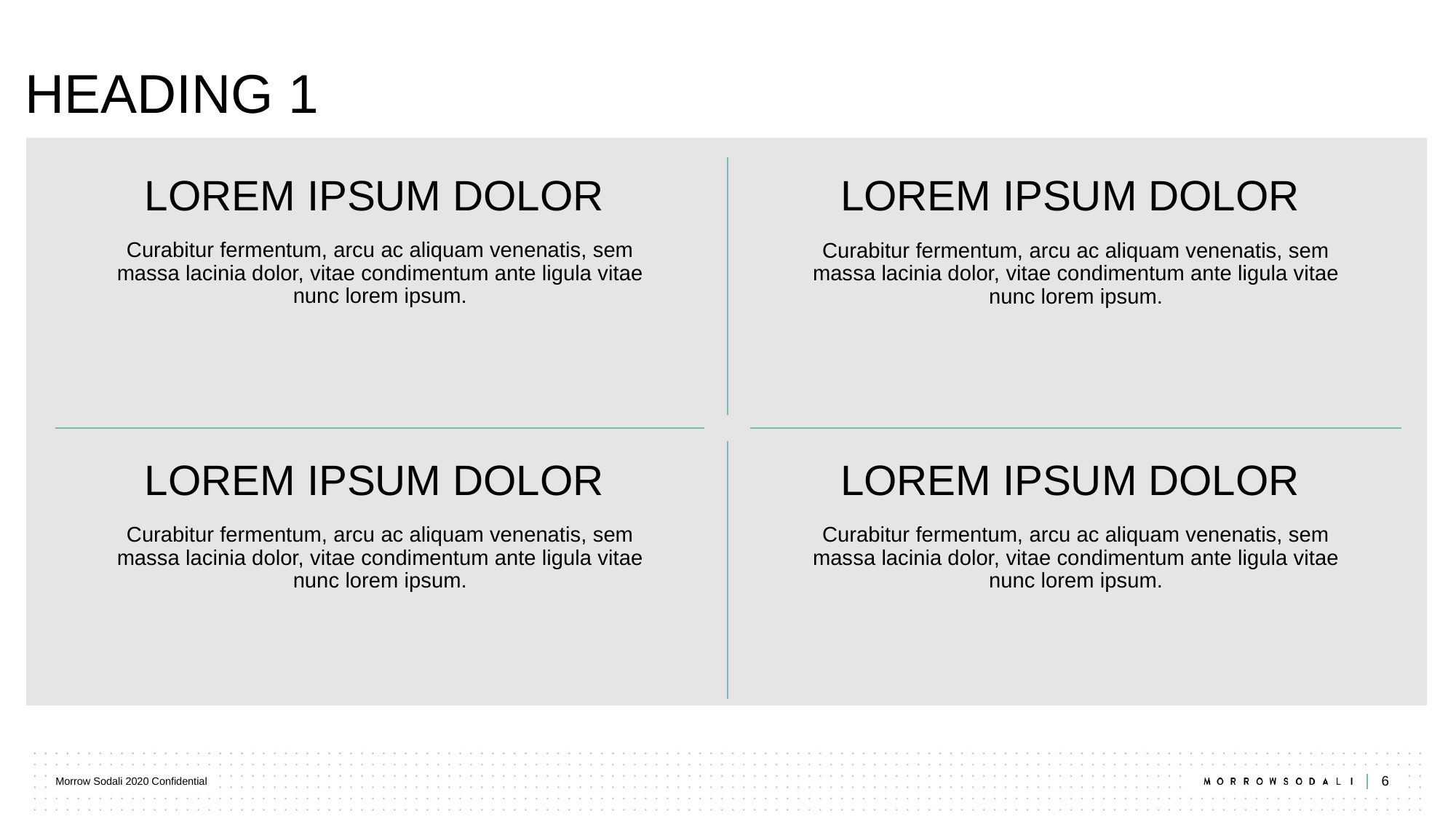

# HEADING 1

LOREM IPSUM DOLOR
LOREM IPSUM DOLOR
Curabitur fermentum, arcu ac aliquam venenatis, sem massa lacinia dolor, vitae condimentum ante ligula vitae nunc lorem ipsum.
Curabitur fermentum, arcu ac aliquam venenatis, sem massa lacinia dolor, vitae condimentum ante ligula vitae nunc lorem ipsum.
LOREM IPSUM DOLOR
LOREM IPSUM DOLOR
Curabitur fermentum, arcu ac aliquam venenatis, sem massa lacinia dolor, vitae condimentum ante ligula vitae nunc lorem ipsum.
Curabitur fermentum, arcu ac aliquam venenatis, sem massa lacinia dolor, vitae condimentum ante ligula vitae nunc lorem ipsum.